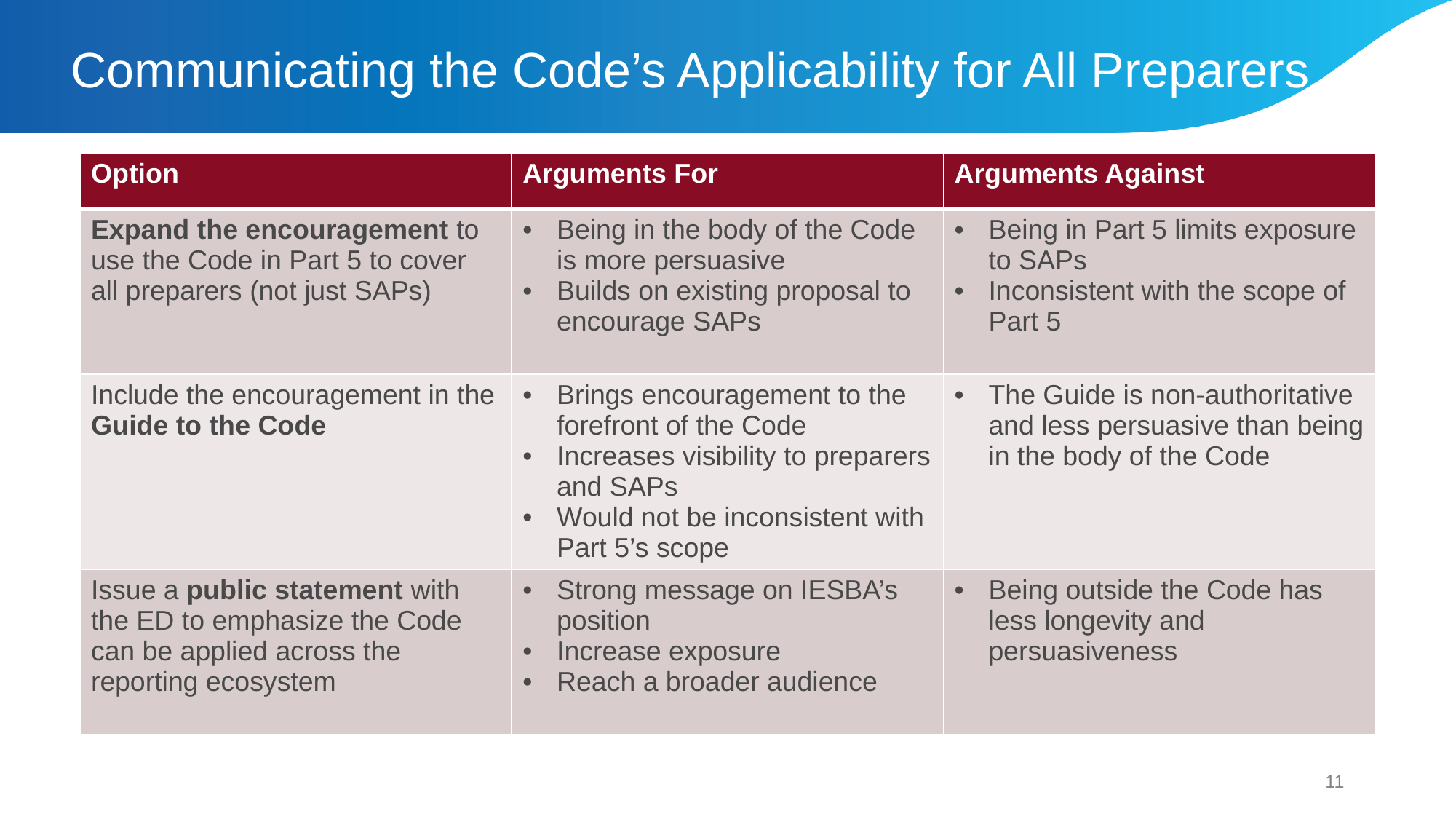

# Communicating the Code’s Applicability for All Preparers
| Option | Arguments For | Arguments Against |
| --- | --- | --- |
| Expand the encouragement to use the Code in Part 5 to cover all preparers (not just SAPs) | Being in the body of the Code is more persuasive Builds on existing proposal to encourage SAPs | Being in Part 5 limits exposure to SAPs Inconsistent with the scope of Part 5 |
| Include the encouragement in the Guide to the Code | Brings encouragement to the forefront of the Code Increases visibility to preparers and SAPs Would not be inconsistent with Part 5’s scope | The Guide is non-authoritative and less persuasive than being in the body of the Code |
| Issue a public statement with the ED to emphasize the Code can be applied across the reporting ecosystem | Strong message on IESBA’s position Increase exposure Reach a broader audience | Being outside the Code has less longevity and persuasiveness |
11